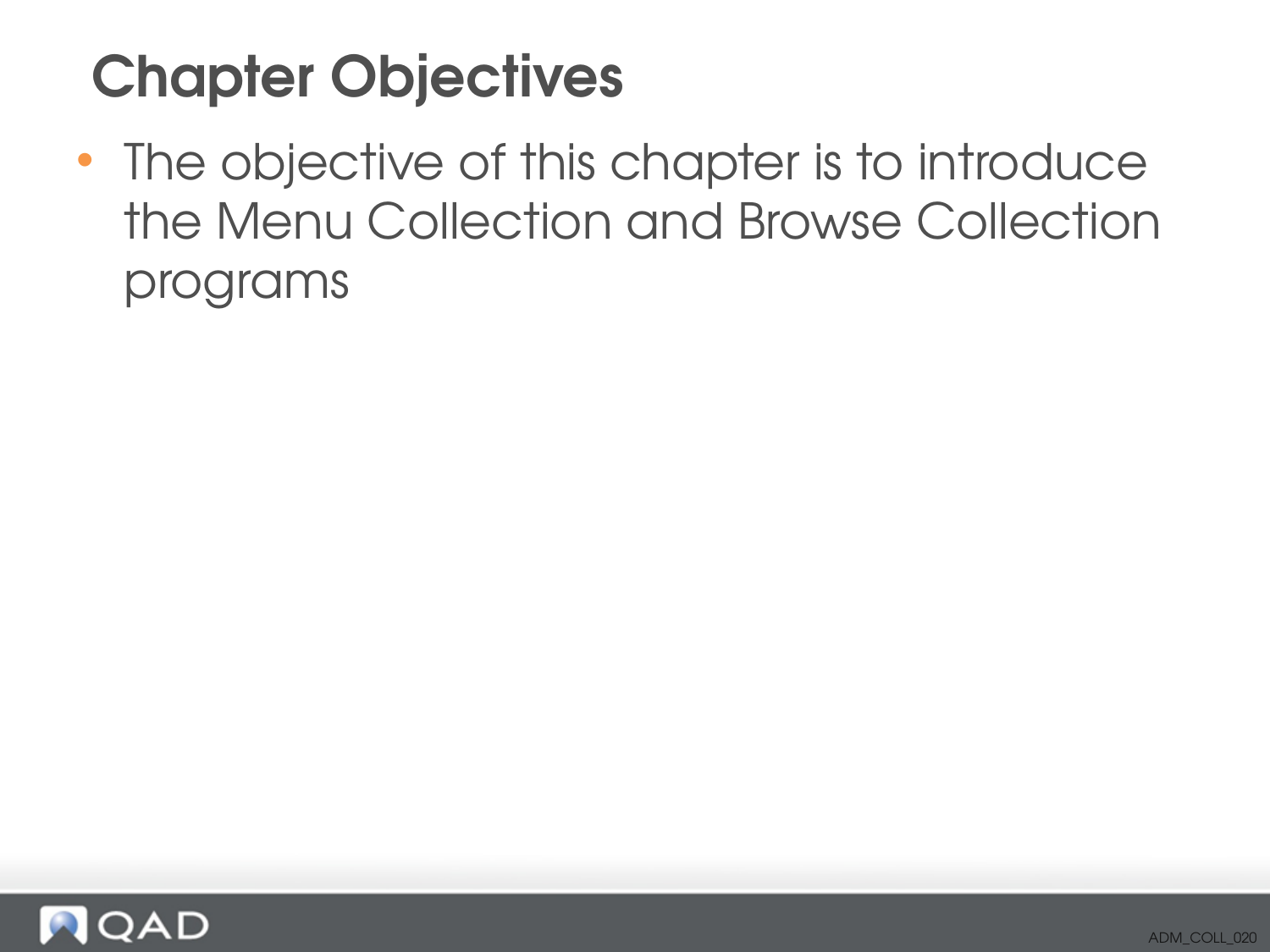

# Chapter Objectives
The objective of this chapter is to introduce the Menu Collection and Browse Collection programs

ADM_COLL_020